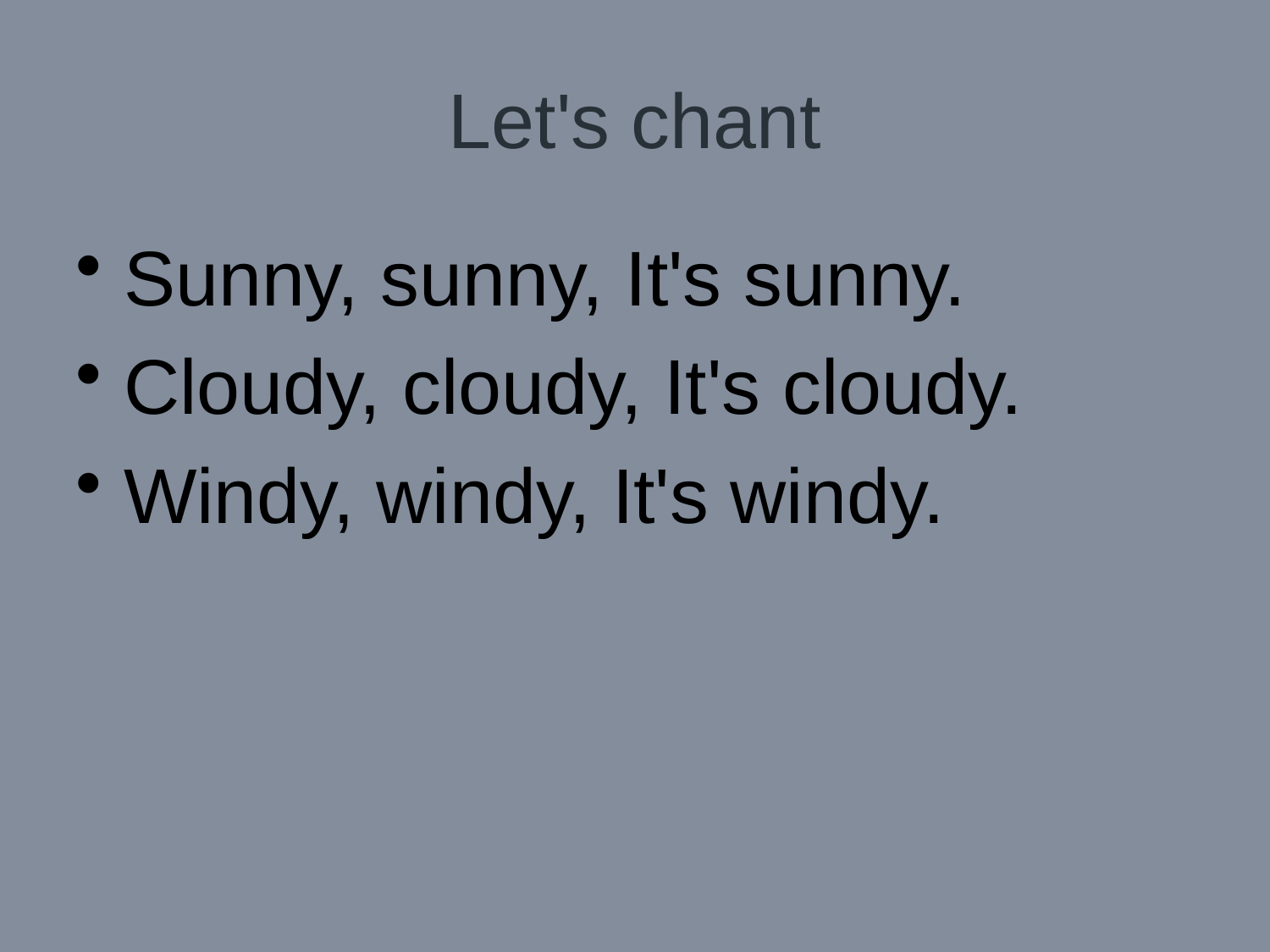

# Let's chant
Sunny, sunny, It's sunny.
Cloudy, cloudy, It's cloudy.
Windy, windy, It's windy.